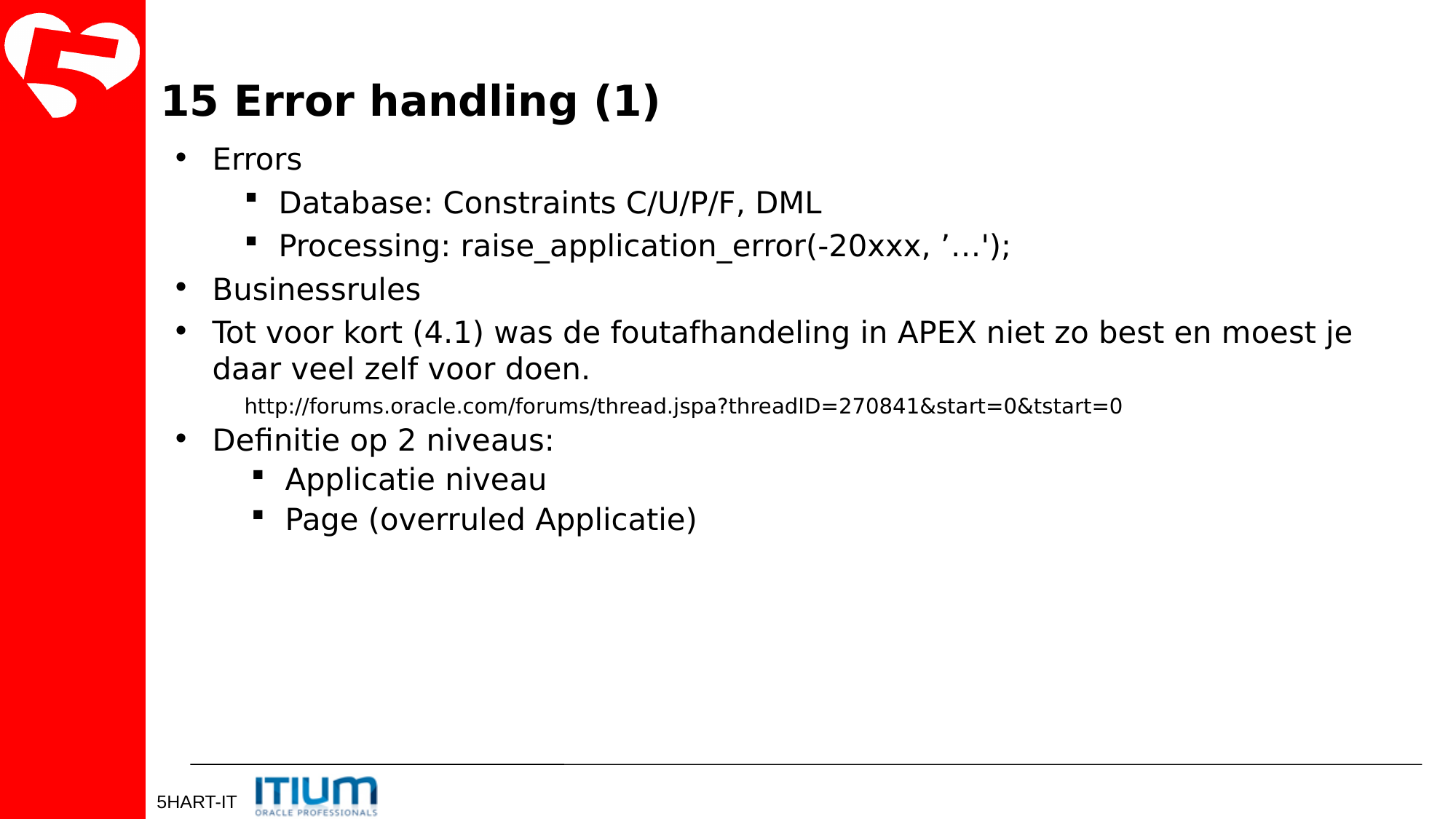

15 Error handling (1)
Errors
Database: Constraints C/U/P/F, DML
Processing: raise_application_error(-20xxx, ’…');
Businessrules
Tot voor kort (4.1) was de foutafhandeling in APEX niet zo best en moest je daar veel zelf voor doen.
http://forums.oracle.com/forums/thread.jspa?threadID=270841&start=0&tstart=0
Definitie op 2 niveaus:
Applicatie niveau
Page (overruled Applicatie)